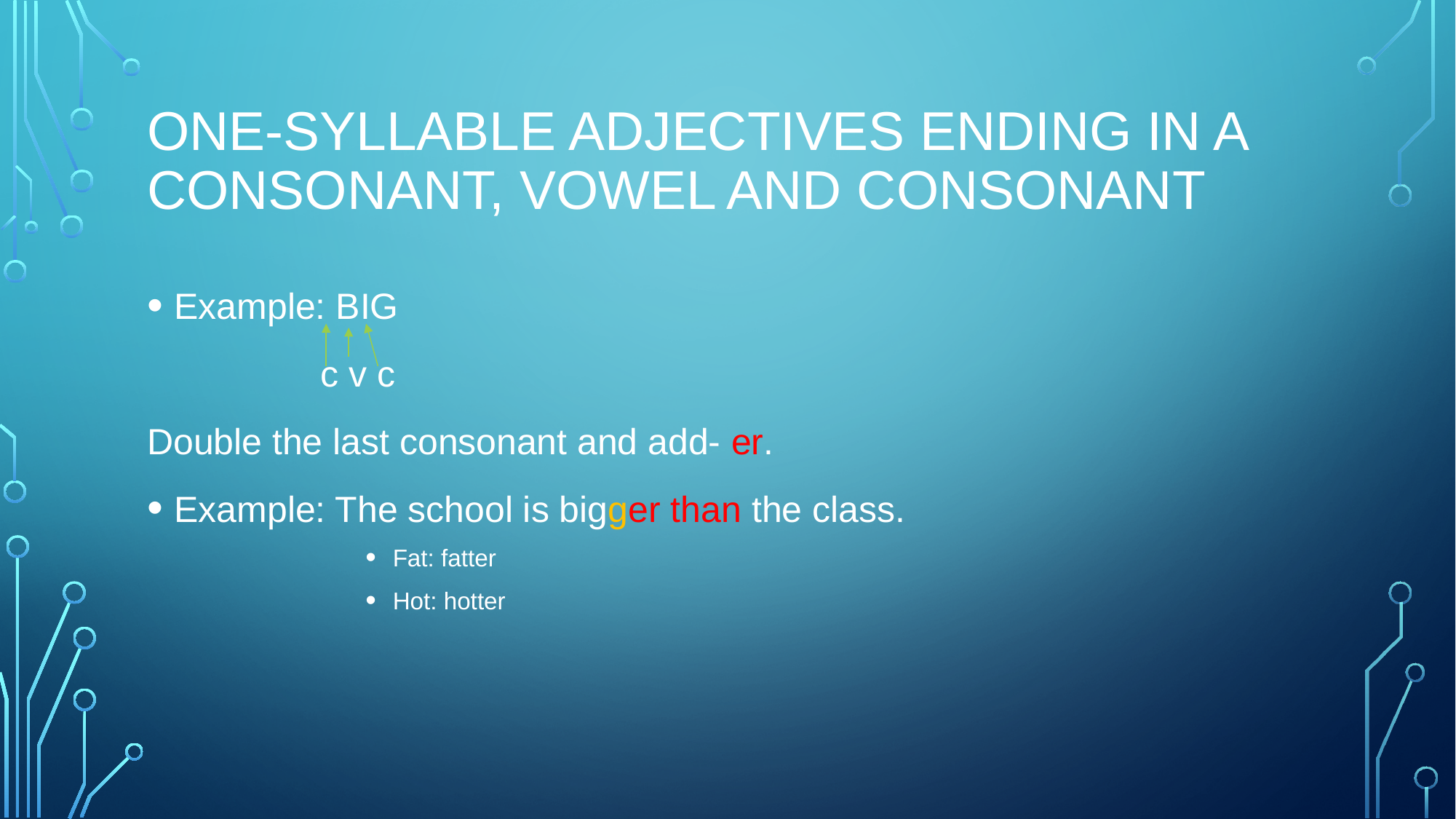

# One-syllable adjectives ending in a consonant, vowel and consonant
Example: BIG
                 c v c
Double the last consonant and add- er.
Example: The school is bigger than the class.
Fat: fatter
Hot: hotter